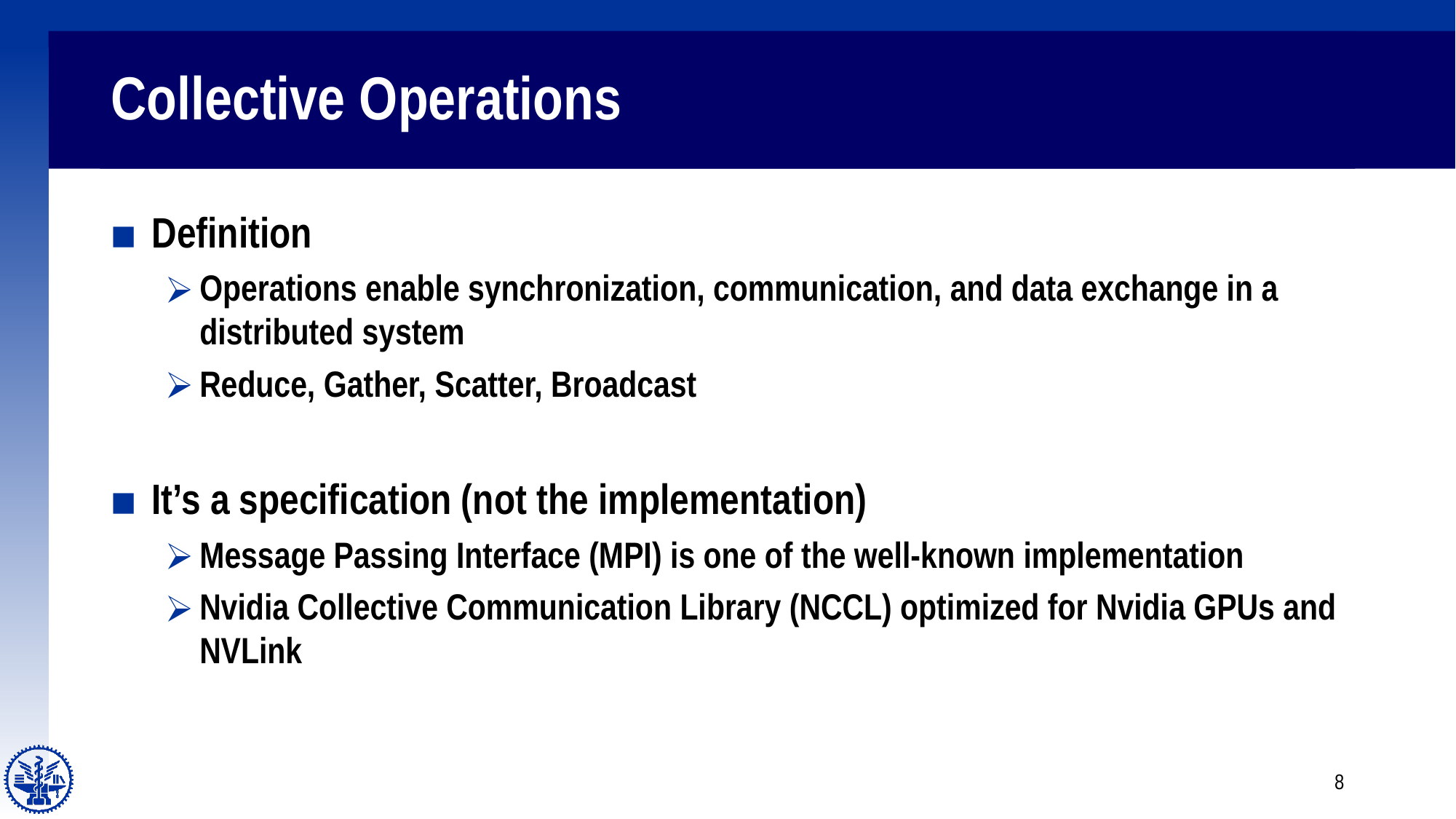

# Collective Operations
Definition
Operations enable synchronization, communication, and data exchange in a distributed system
Reduce, Gather, Scatter, Broadcast

It’s a specification (not the implementation)
Message Passing Interface (MPI) is one of the well-known implementation
Nvidia Collective Communication Library (NCCL) optimized for Nvidia GPUs and NVLink
8